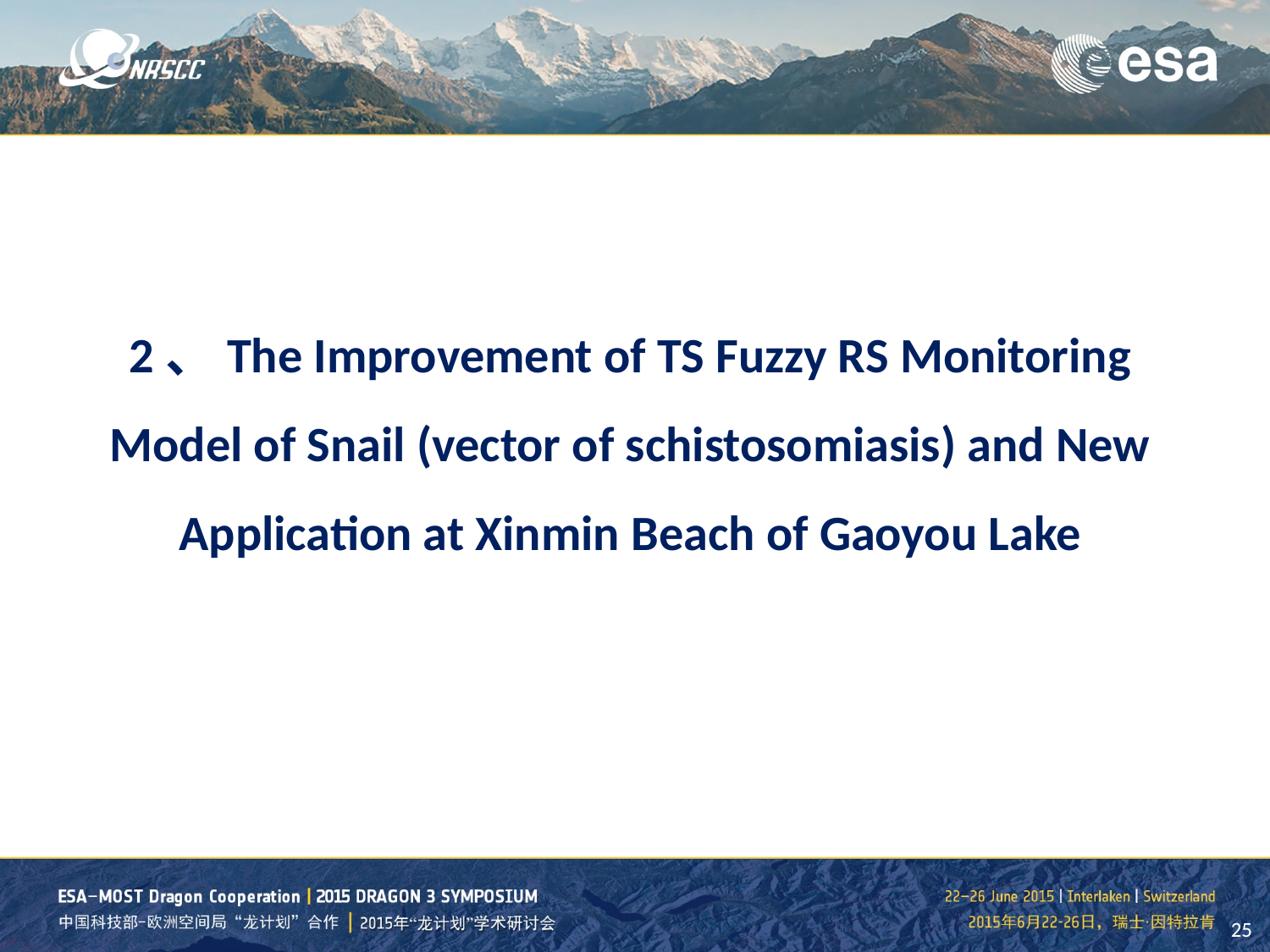

2、The Improvement of TS Fuzzy RS Monitoring Model of Snail (vector of schistosomiasis) and New Application at Xinmin Beach of Gaoyou Lake